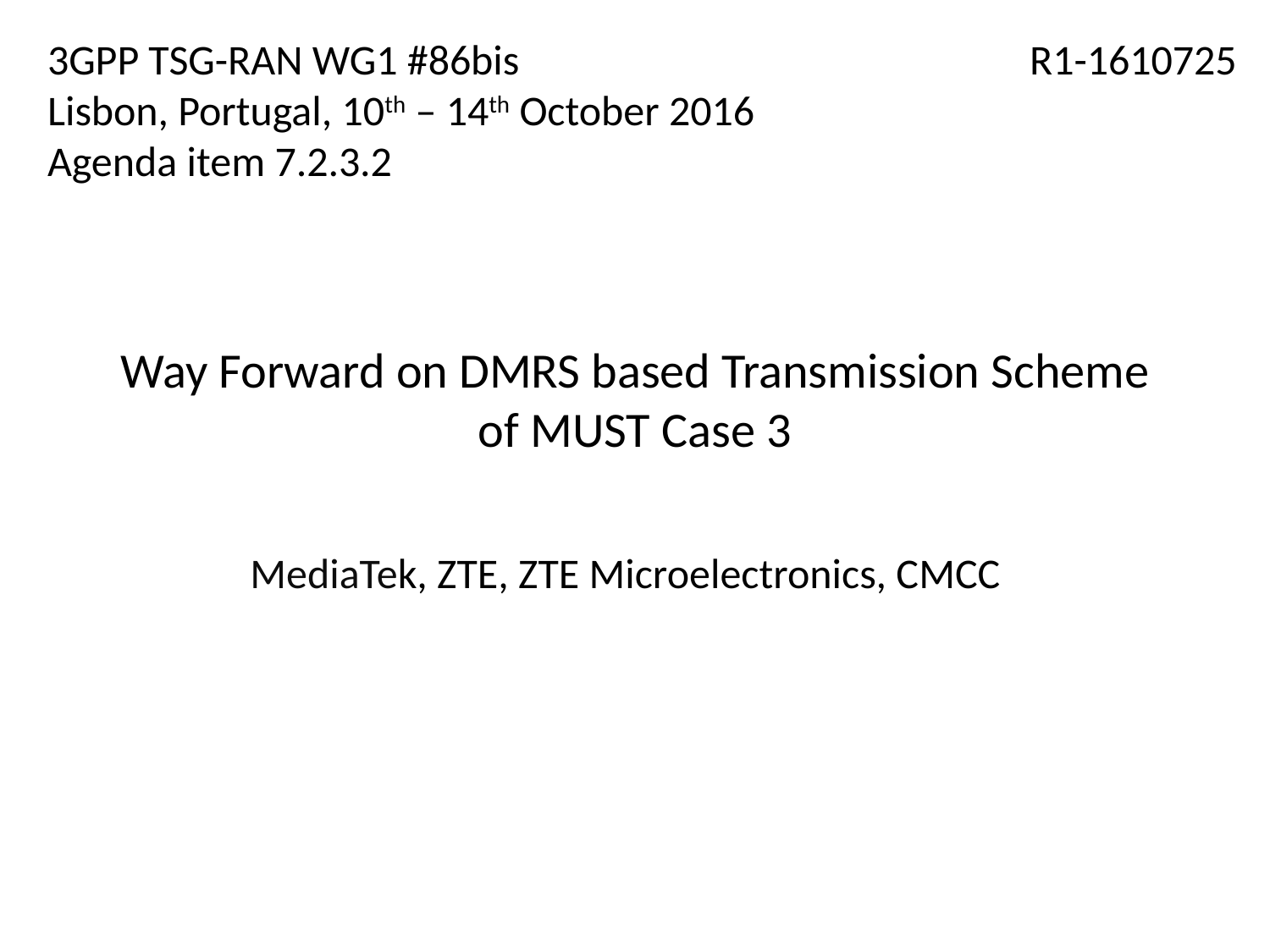

3GPP TSG-RAN WG1 #86bis
Lisbon, Portugal, 10th – 14th October 2016
Agenda item 7.2.3.2
R1-1610725
# Way Forward on DMRS based Transmission Scheme of MUST Case 3
MediaTek, ZTE, ZTE Microelectronics, CMCC